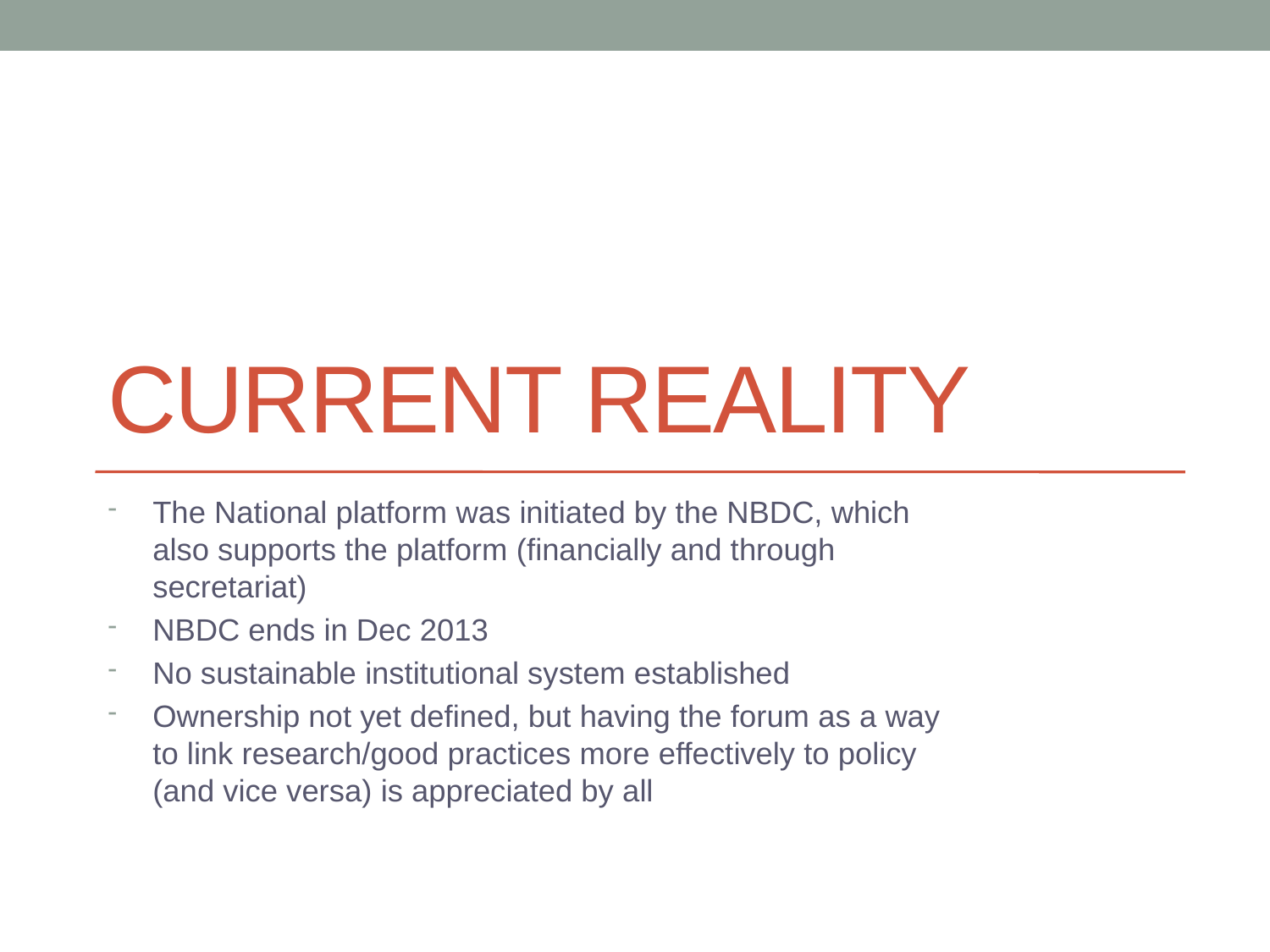

# Current reality
The National platform was initiated by the NBDC, which also supports the platform (financially and through secretariat)
NBDC ends in Dec 2013
No sustainable institutional system established
Ownership not yet defined, but having the forum as a way to link research/good practices more effectively to policy (and vice versa) is appreciated by all